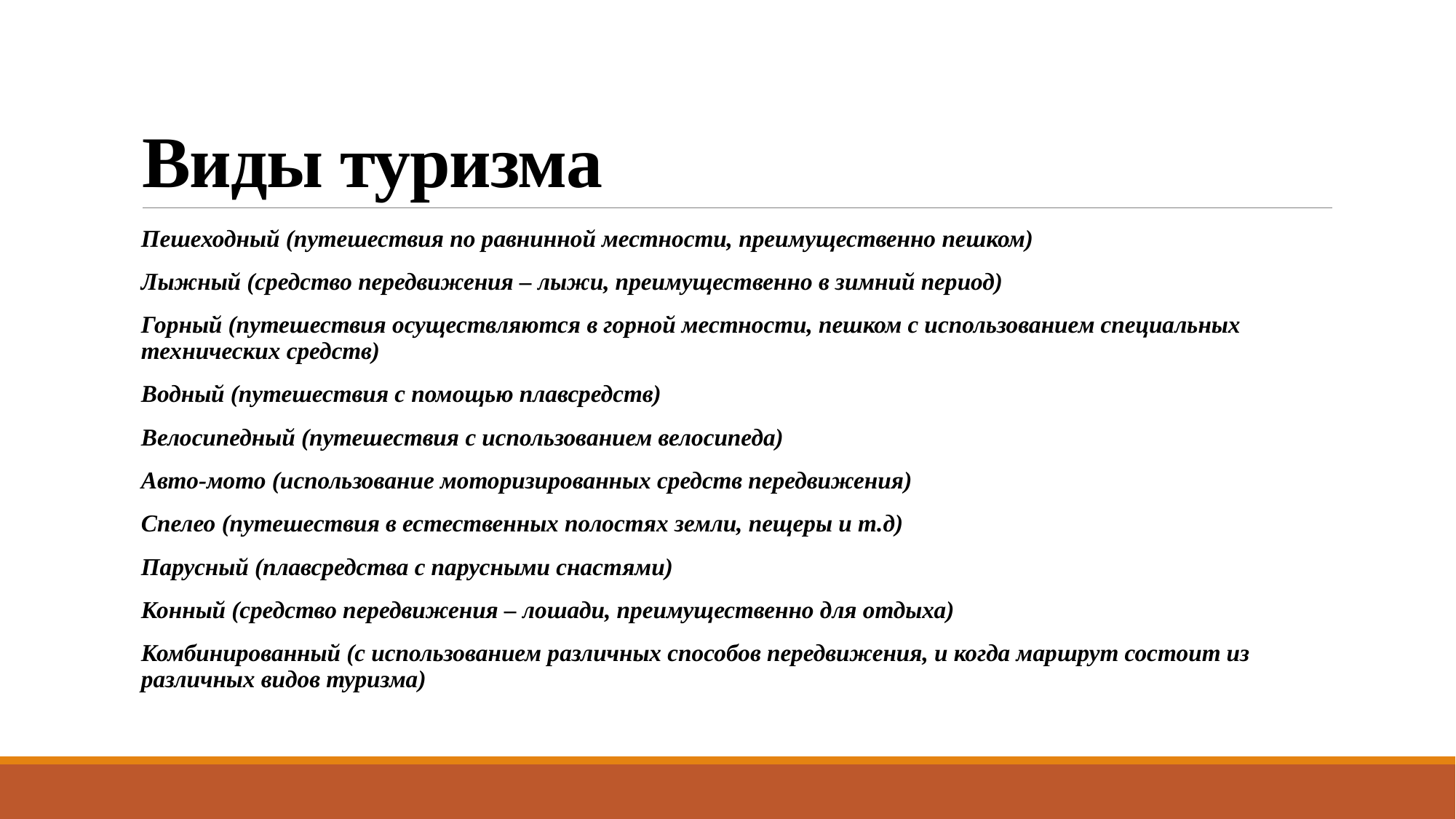

# Виды туризма
Пешеходный (путешествия по равнинной местности, преимущественно пешком)
Лыжный (средство передвижения – лыжи, преимущественно в зимний период)
Горный (путешествия осуществляются в горной местности, пешком с использованием специальных технических средств)
Водный (путешествия с помощью плавсредств)
Велосипедный (путешествия с использованием велосипеда)
Авто-мото (использование моторизированных средств передвижения)
Спелео (путешествия в естественных полостях земли, пещеры и т.д)
Парусный (плавсредства с парусными снастями)
Конный (средство передвижения – лошади, преимущественно для отдыха)
Комбинированный (с использованием различных способов передвижения, и когда маршрут состоит из различных видов туризма)